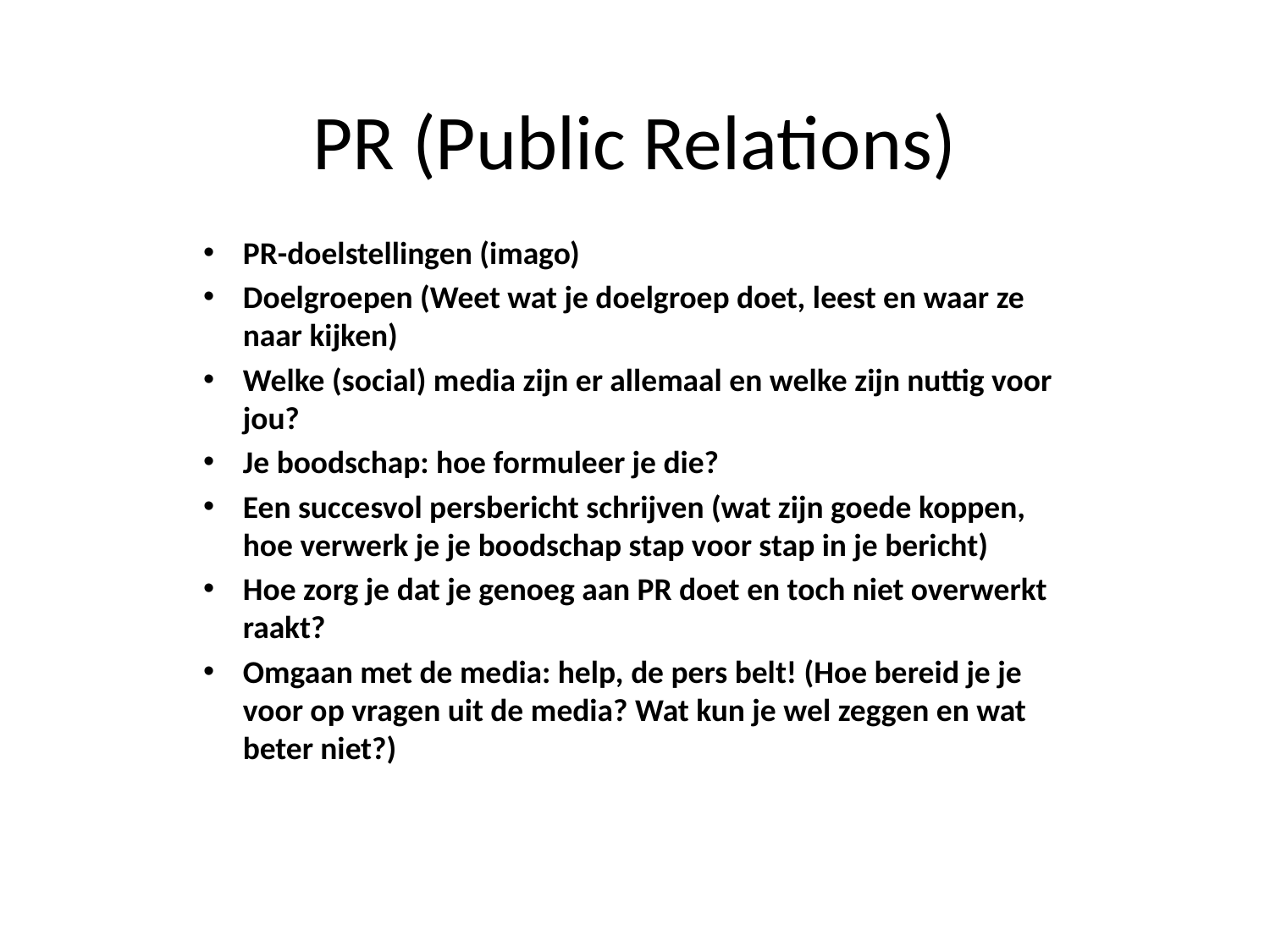

# PR (Public Relations)
PR-doelstellingen (imago)
Doelgroepen (Weet wat je doelgroep doet, leest en waar ze naar kijken)
Welke (social) media zijn er allemaal en welke zijn nuttig voor jou?
Je boodschap: hoe formuleer je die?
Een succesvol persbericht schrijven (wat zijn goede koppen, hoe verwerk je je boodschap stap voor stap in je bericht)
Hoe zorg je dat je genoeg aan PR doet en toch niet overwerkt raakt?
Omgaan met de media: help, de pers belt! (Hoe bereid je je voor op vragen uit de media? Wat kun je wel zeggen en wat beter niet?)